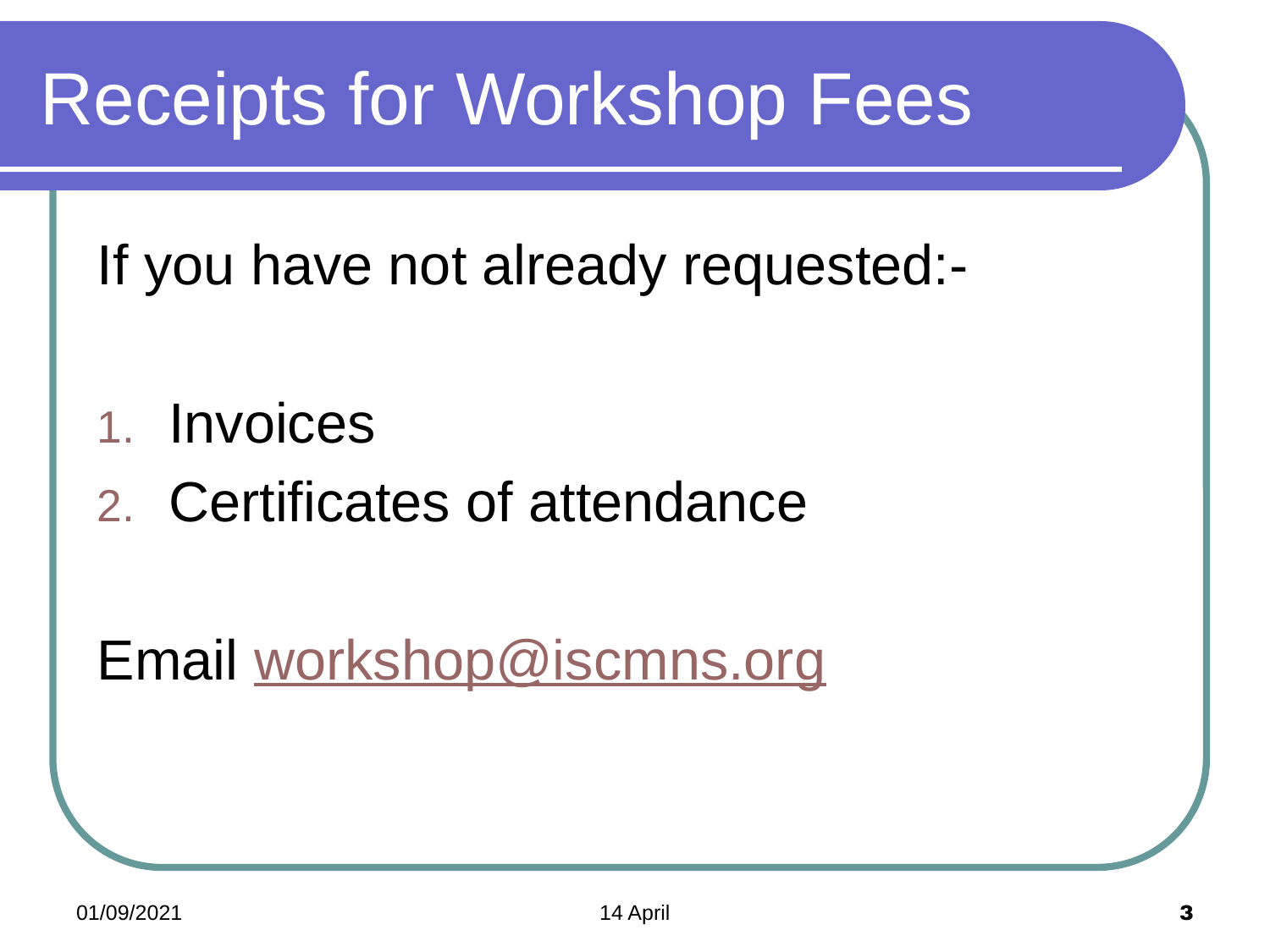

# Receipts for Workshop Fees
If you have not already requested:-

Invoices
Certificates of attendance

Email workshop@iscmns.org
01/09/2021
14 April
3